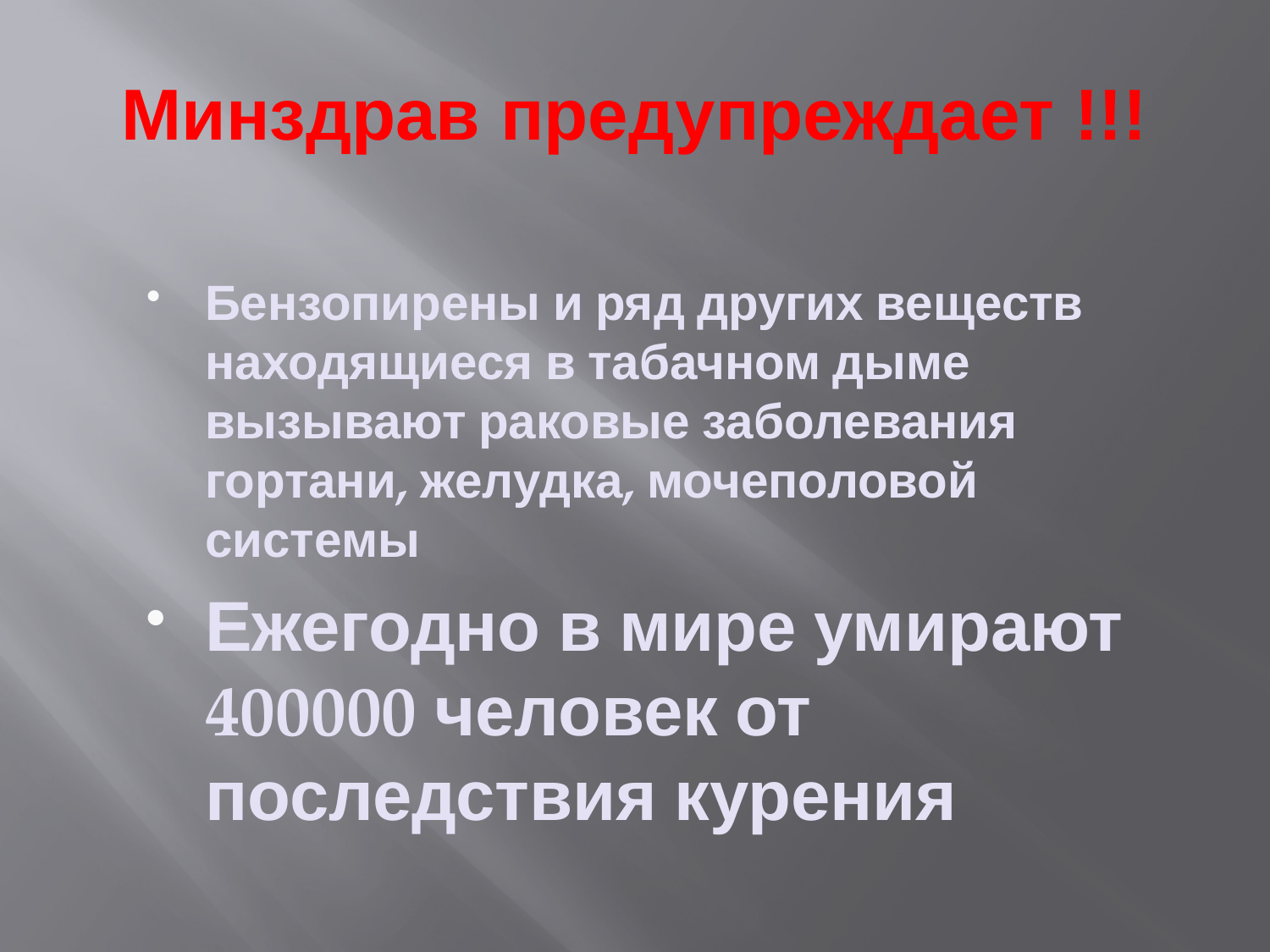

# Минздрав предупреждает !!!
Бензопирены и ряд других веществ находящиеся в табачном дыме вызывают раковые заболевания гортани, желудка, мочеполовой системы
Ежегодно в мире умирают 400000 человек от последствия курения